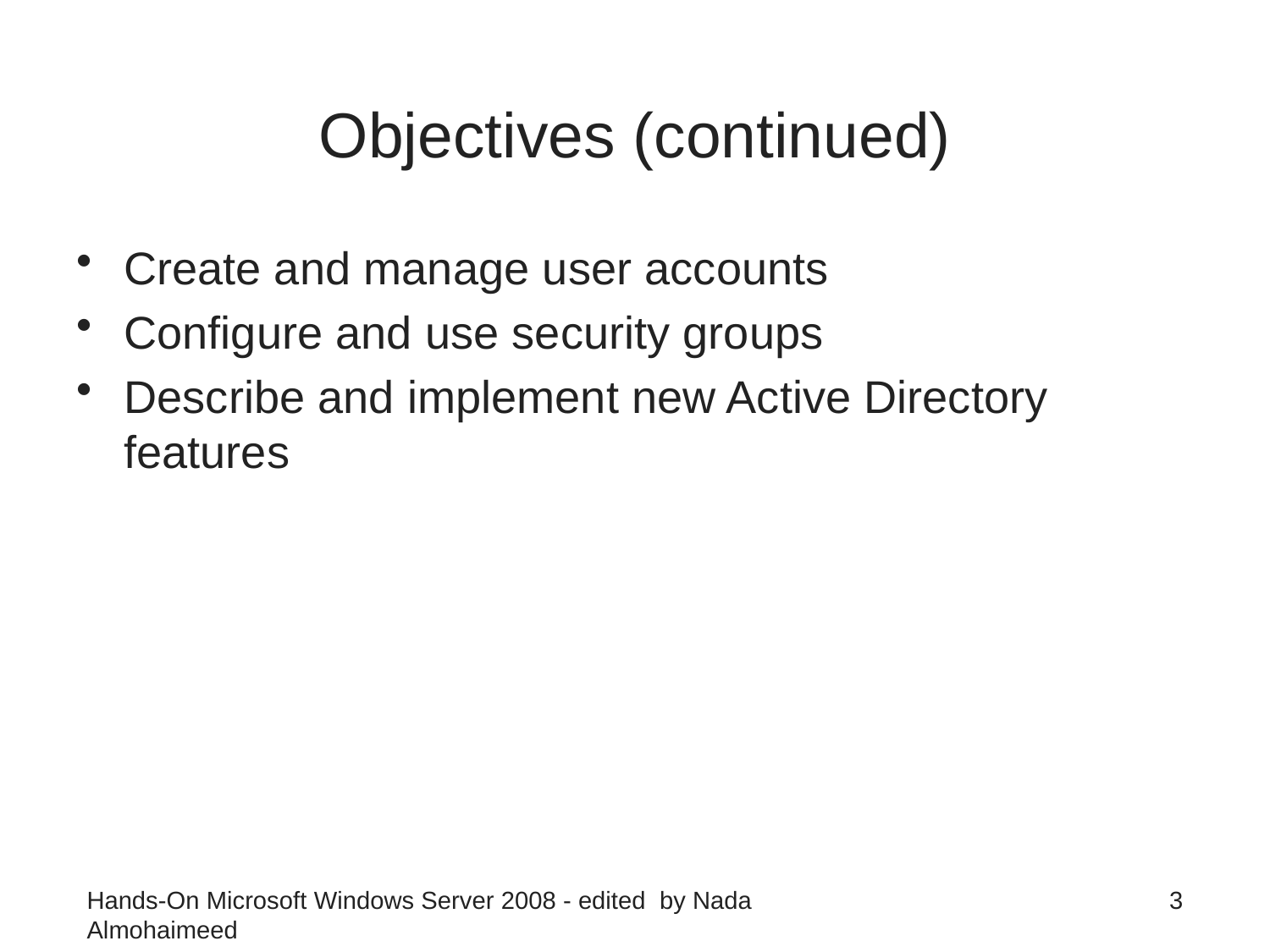

# Objectives (continued)
Create and manage user accounts
Configure and use security groups
Describe and implement new Active Directory features
Hands-On Microsoft Windows Server 2008 - edited  by Nada Almohaimeed
3